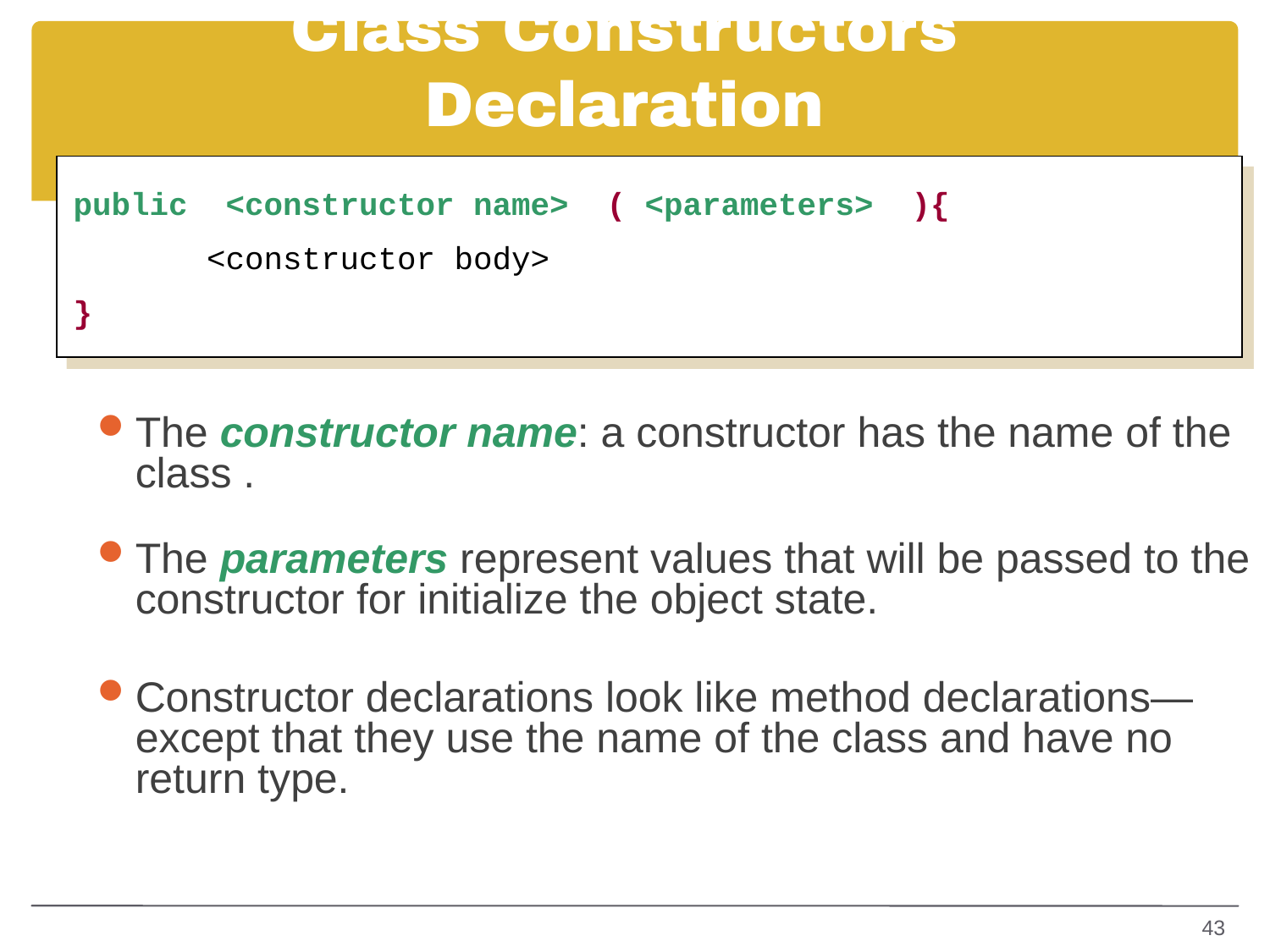

# Class Constructors Declaration

public  <constructor name>  ( <parameters>  ){
       <constructor body>
}

The constructor name: a constructor has the name of the class .

The parameters represent values that will be passed to the constructor for initialize the object state.

Constructor declarations look like method declarations—except that they use the name of the class and have no return type.
43